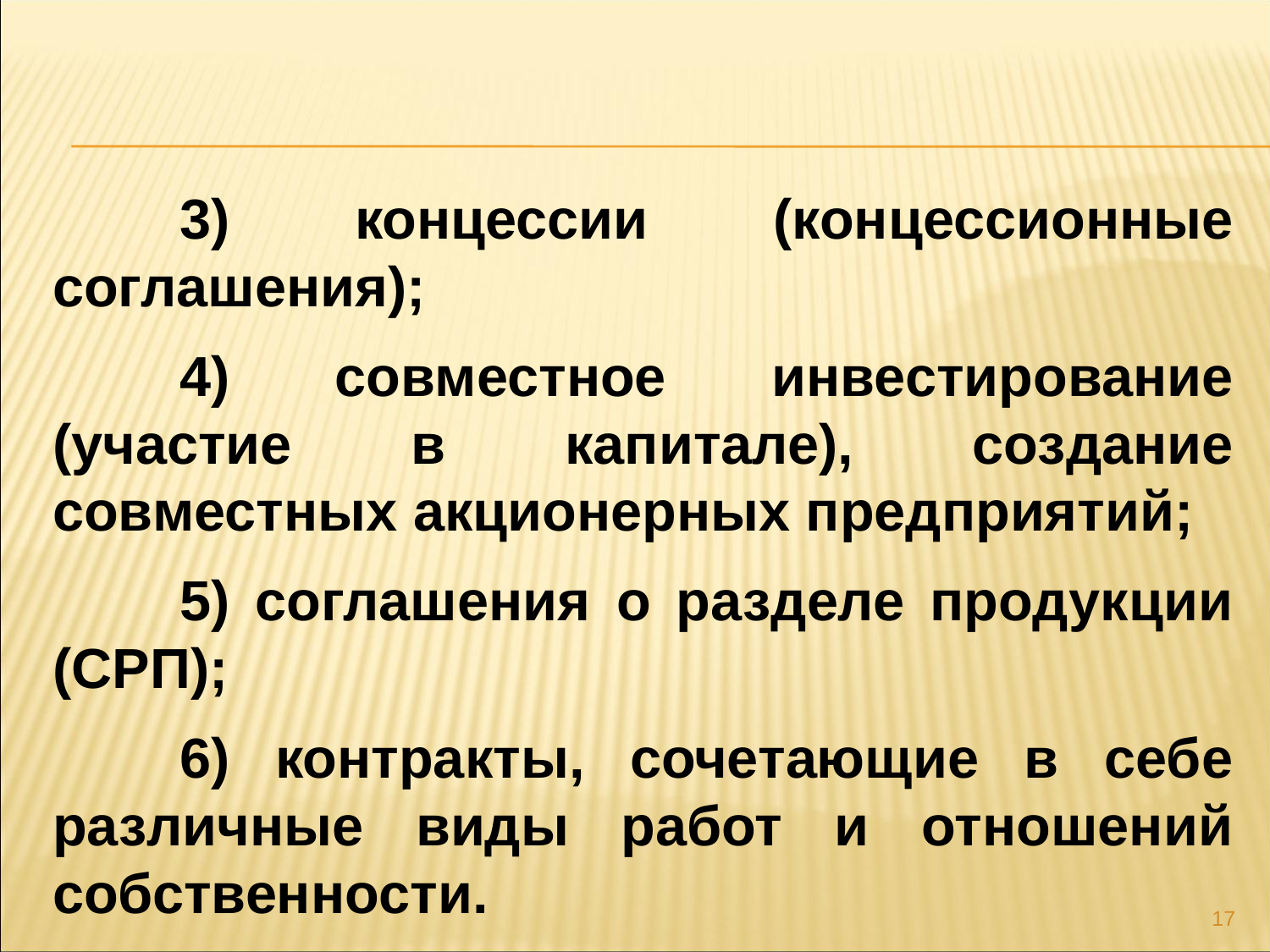

3) концессии (концессионные соглашения);
	4) совместное инвестирование (участие в капитале), создание совместных акционерных предприятий;
	5) соглашения о разделе продукции (СРП);
	6) контракты, сочетающие в себе различные виды работ и отношений собственности.
17